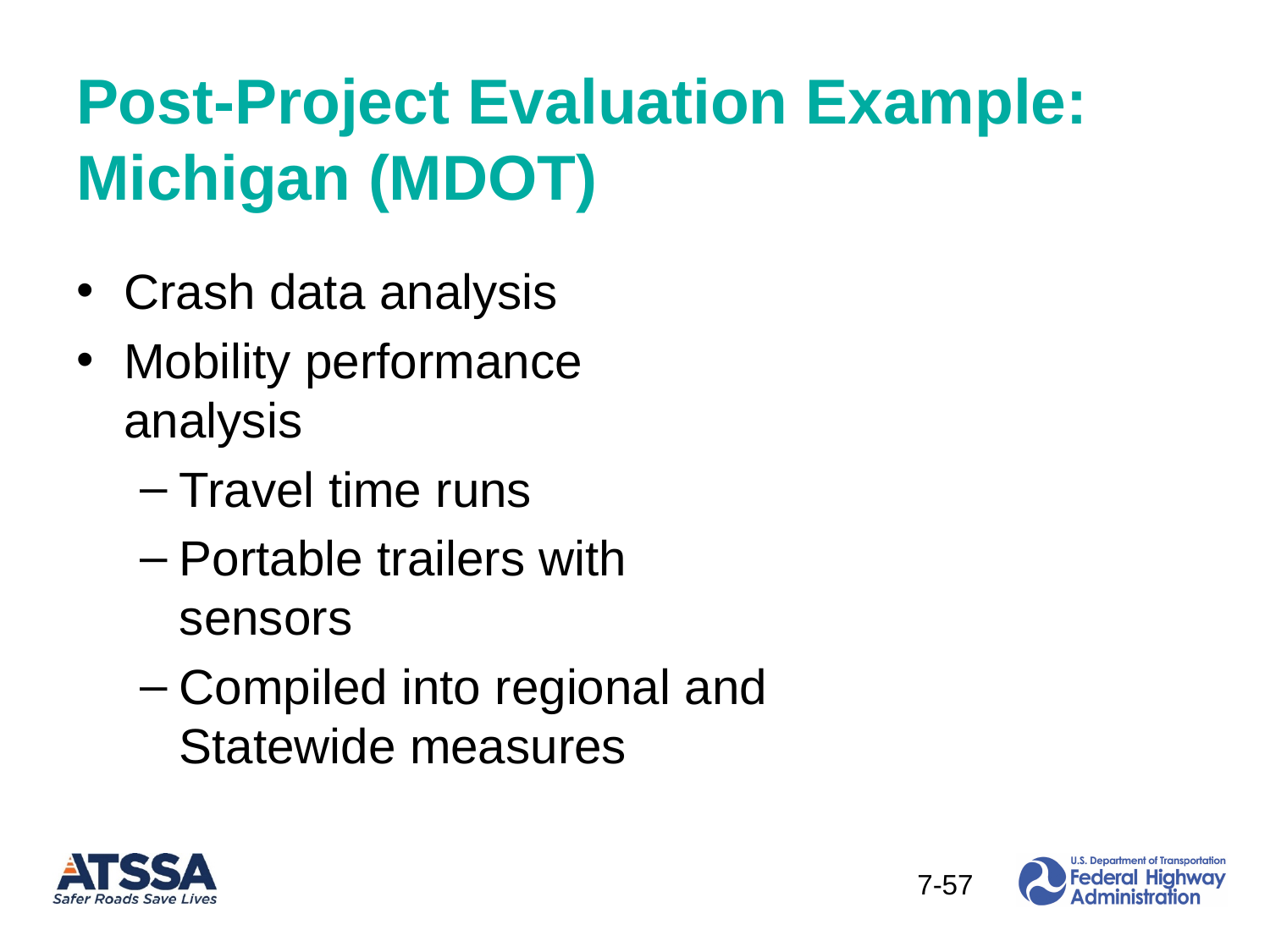

# Post-Project Evaluation Example: Michigan (MDOT)
Crash data analysis
Mobility performance analysis
Travel time runs
Portable trailers with sensors
Compiled into regional and Statewide measures